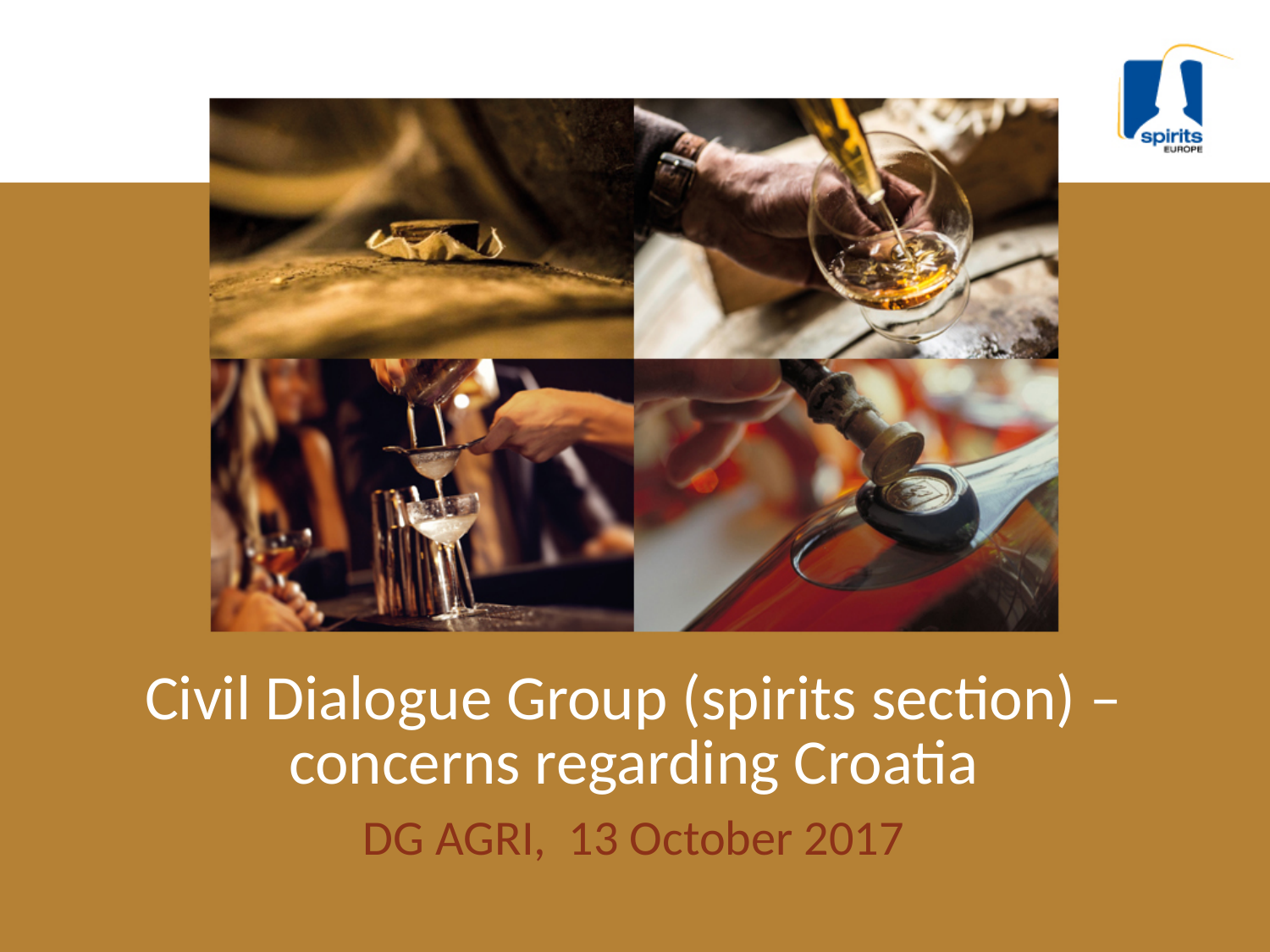

# Civil Dialogue Group (spirits section) – concerns regarding Croatia
DG AGRI,  13 October 2017